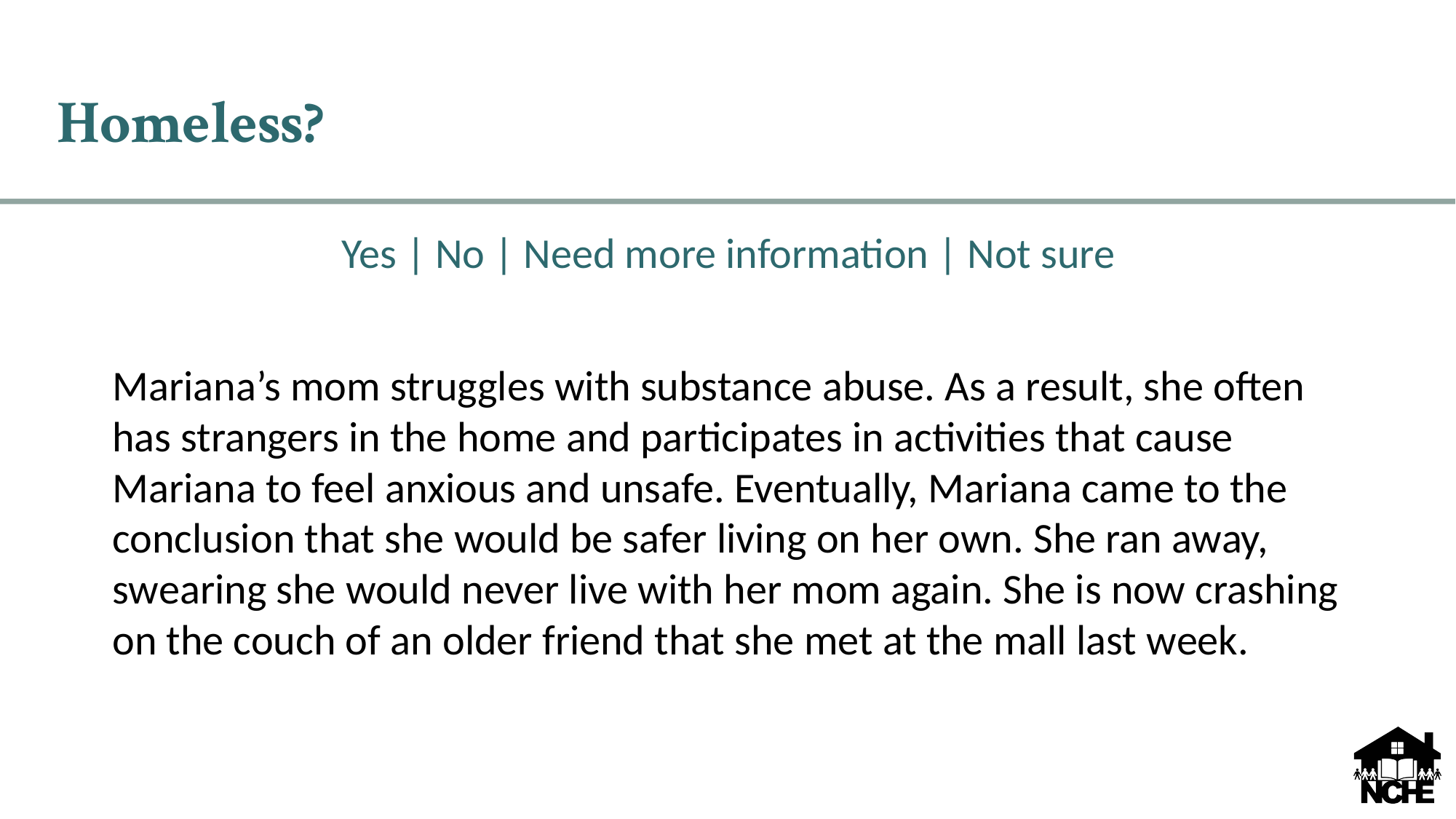

# Homeless?
Yes | No | Need more information | Not sure

Mariana’s mom struggles with substance abuse. As a result, she often has strangers in the home and participates in activities that cause Mariana to feel anxious and unsafe. Eventually, Mariana came to the conclusion that she would be safer living on her own. She ran away, swearing she would never live with her mom again. She is now crashing on the couch of an older friend that she met at the mall last week.